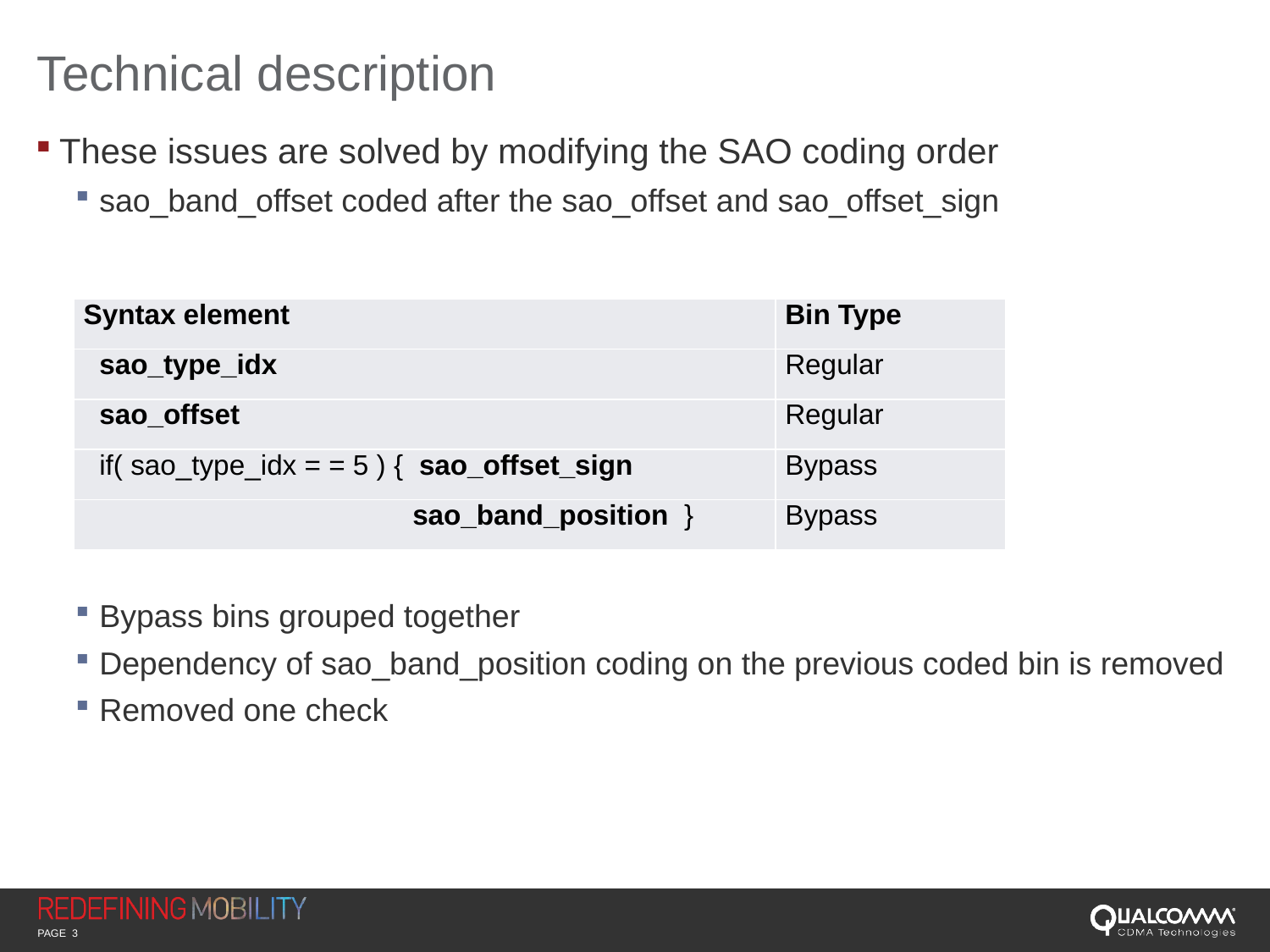

# Technical description
These issues are solved by modifying the SAO coding order
sao_band_offset coded after the sao_offset and sao_offset_sign

Bypass bins grouped together
Dependency of sao_band_position coding on the previous coded bin is removed
Removed one check

| Syntax element | Bin Type |
| --- | --- |
| sao\_type\_idx | Regular |
| sao\_offset | Regular |
| if( sao\_type\_idx = = 5 ) { sao\_offset\_sign | Bypass |
| sao\_band\_position } | Bypass |